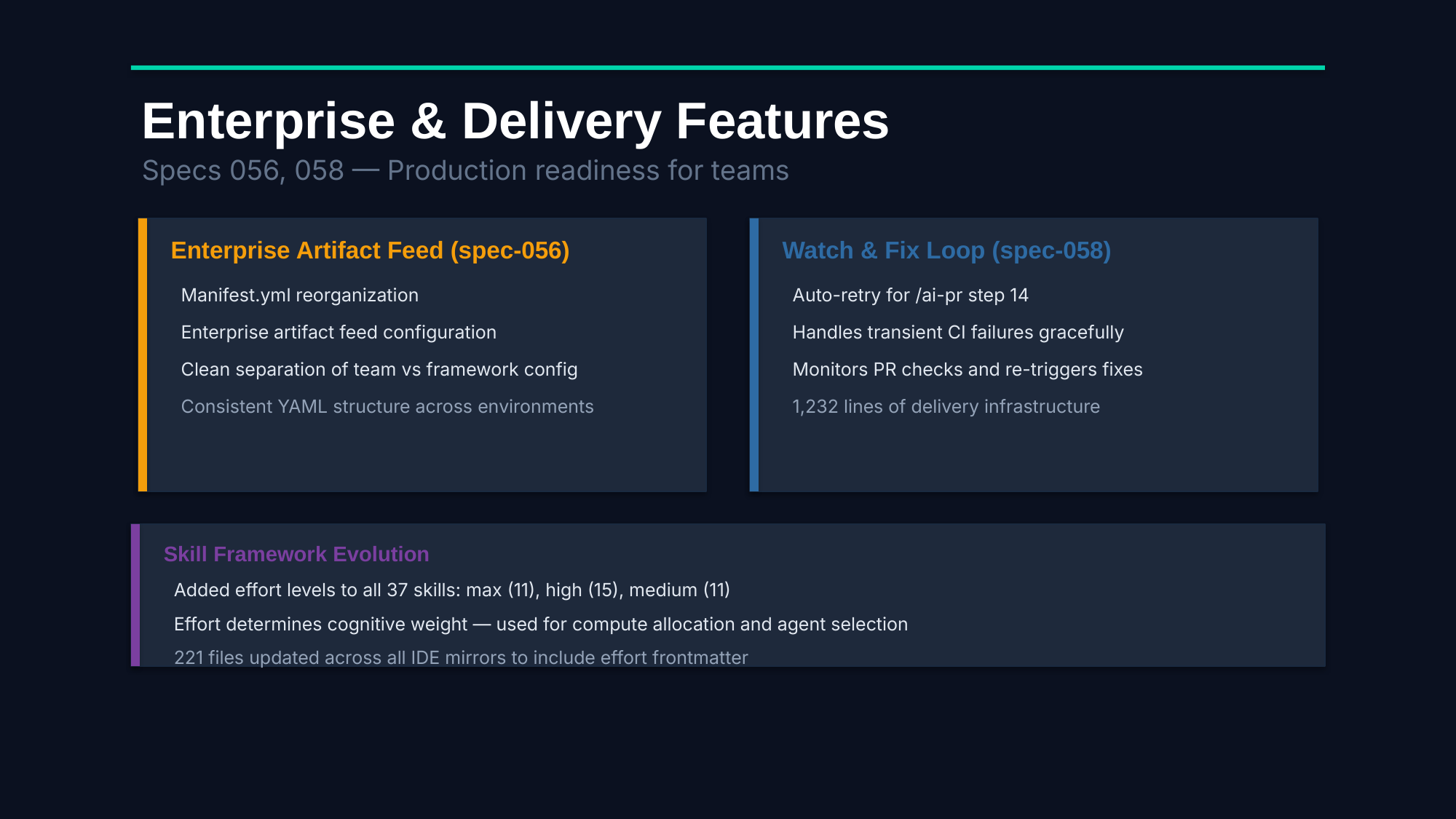

Enterprise & Delivery Features
Specs 056, 058 — Production readiness for teams

Enterprise Artifact Feed (spec-056)
Watch & Fix Loop (spec-058)
  Manifest.yml reorganization
  Enterprise artifact feed configuration
  Clean separation of team vs framework config
  Consistent YAML structure across environments
  Auto-retry for /ai-pr step 14
  Handles transient CI failures gracefully
  Monitors PR checks and re-triggers fixes
  1,232 lines of delivery infrastructure

Skill Framework Evolution
  Added effort levels to all 37 skills: max (11), high (15), medium (11)
  Effort determines cognitive weight — used for compute allocation and agent selection
  221 files updated across all IDE mirrors to include effort frontmatter